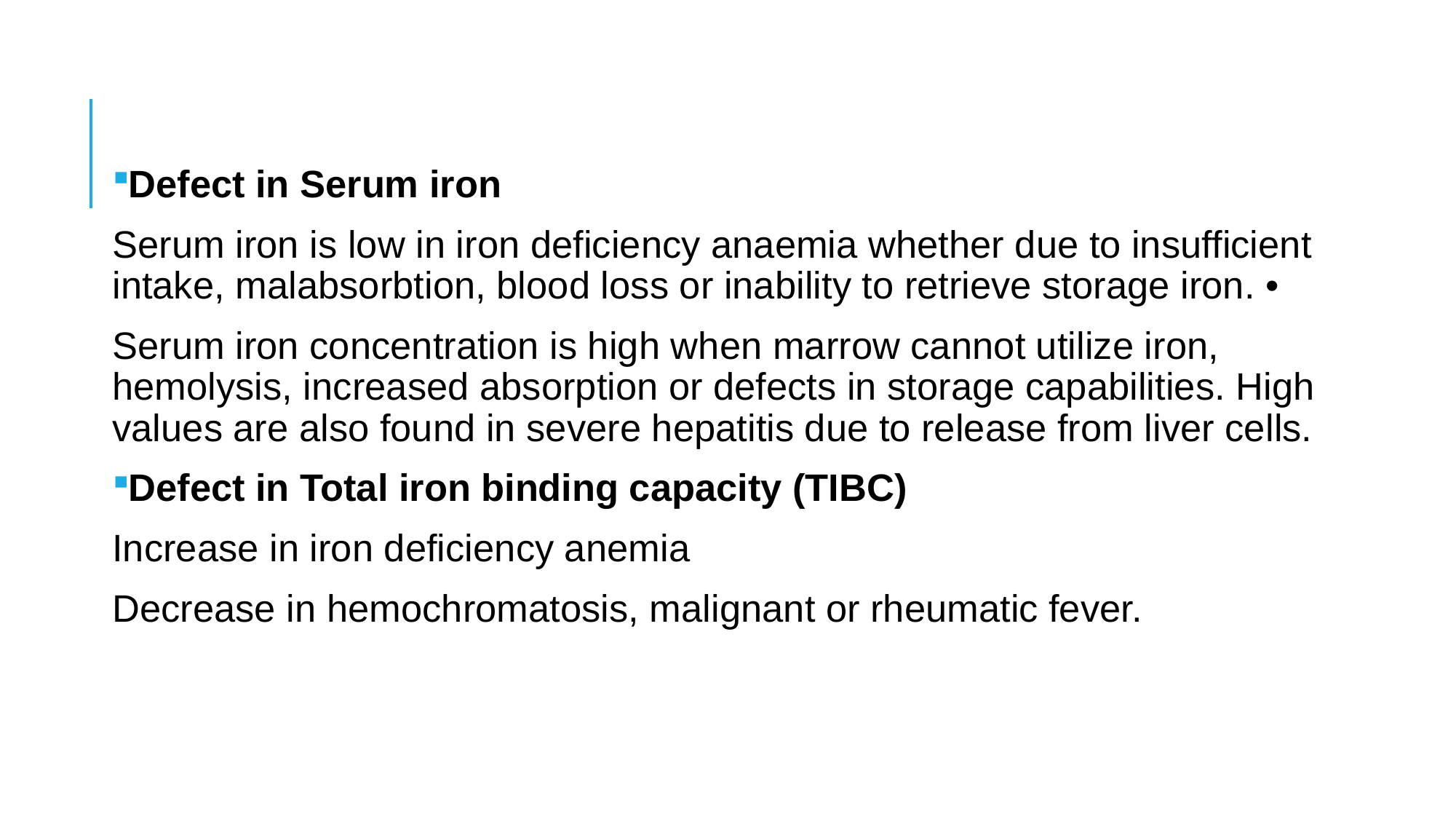

Defect in Serum iron
Serum iron is low in iron deficiency anaemia whether due to insufficient intake, malabsorbtion, blood loss or inability to retrieve storage iron. •
Serum iron concentration is high when marrow cannot utilize iron, hemolysis, increased absorption or defects in storage capabilities. High values are also found in severe hepatitis due to release from liver cells.
Defect in Total iron binding capacity (TIBC)
Increase in iron deficiency anemia
Decrease in hemochromatosis, malignant or rheumatic fever.